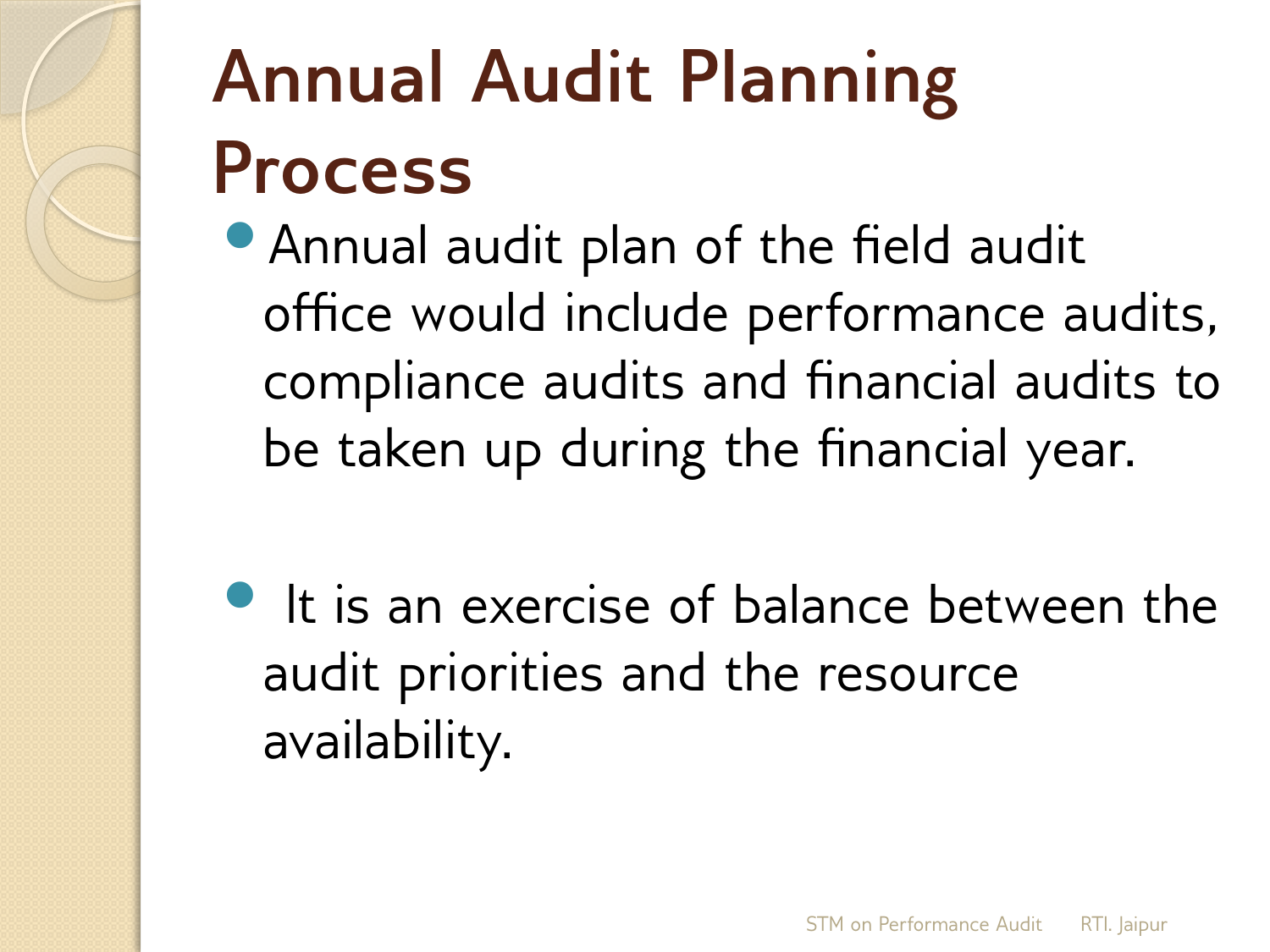

# Annual Audit Planning Process
Annual audit plan of the field audit office would include performance audits, compliance audits and financial audits to be taken up during the financial year.

 It is an exercise of balance between the audit priorities and the resource availability.
STM on Performance Audit      RTI. Jaipur